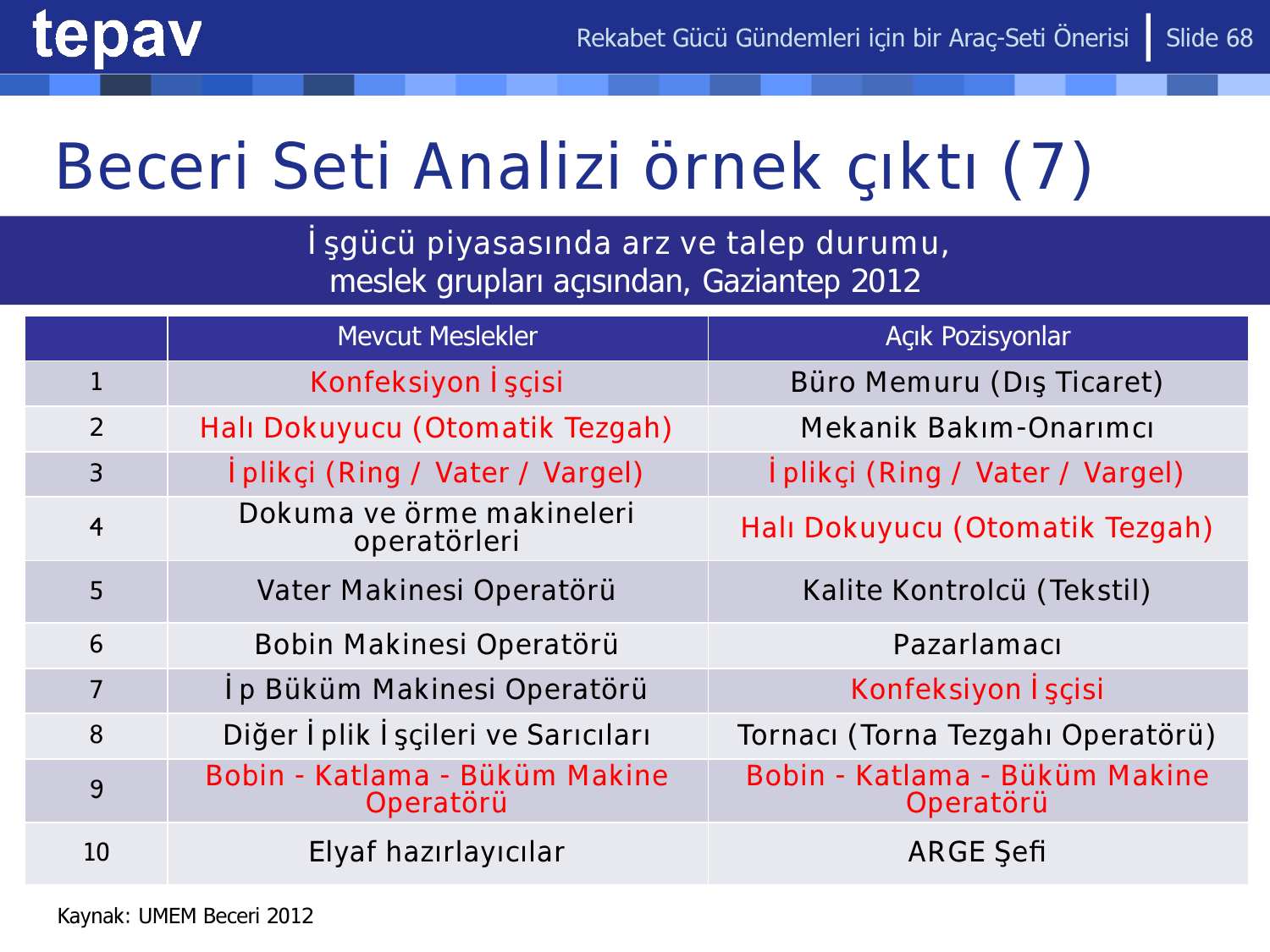

Rekabet Gücü Gündemleri için bir Araç-Seti Önerisi
Slide 68
# Beceri Seti Analizi örnek çıktı (7)
İşgücü piyasasında arz ve talep durumu,
meslek grupları açısından, Gaziantep 2012
|  | Mevcut Meslekler | Açık Pozisyonlar |
| --- | --- | --- |
| 1 | Konfeksiyon İşçisi | Büro Memuru (Dış Ticaret) |
| 2 | Halı Dokuyucu (Otomatik Tezgah) | Mekanik Bakım-Onarımcı |
| 3 | İplikçi (Ring / Vater / Vargel) | İplikçi (Ring / Vater / Vargel) |
| 4 | Dokuma ve örme makineleri operatörleri | Halı Dokuyucu (Otomatik Tezgah) |
| 5 | Vater Makinesi Operatörü | Kalite Kontrolcü (Tekstil) |
| 6 | Bobin Makinesi Operatörü | Pazarlamacı |
| 7 | İp Büküm Makinesi Operatörü | Konfeksiyon İşçisi |
| 8 | Diğer İplik İşçileri ve Sarıcıları | Tornacı (Torna Tezgahı Operatörü) |
| 9 | Bobin - Katlama - Büküm Makine Operatörü | Bobin - Katlama - Büküm Makine Operatörü |
| 10 | Elyaf hazırlayıcılar | ARGE Şefi |

Kaynak: UMEM Beceri 2012